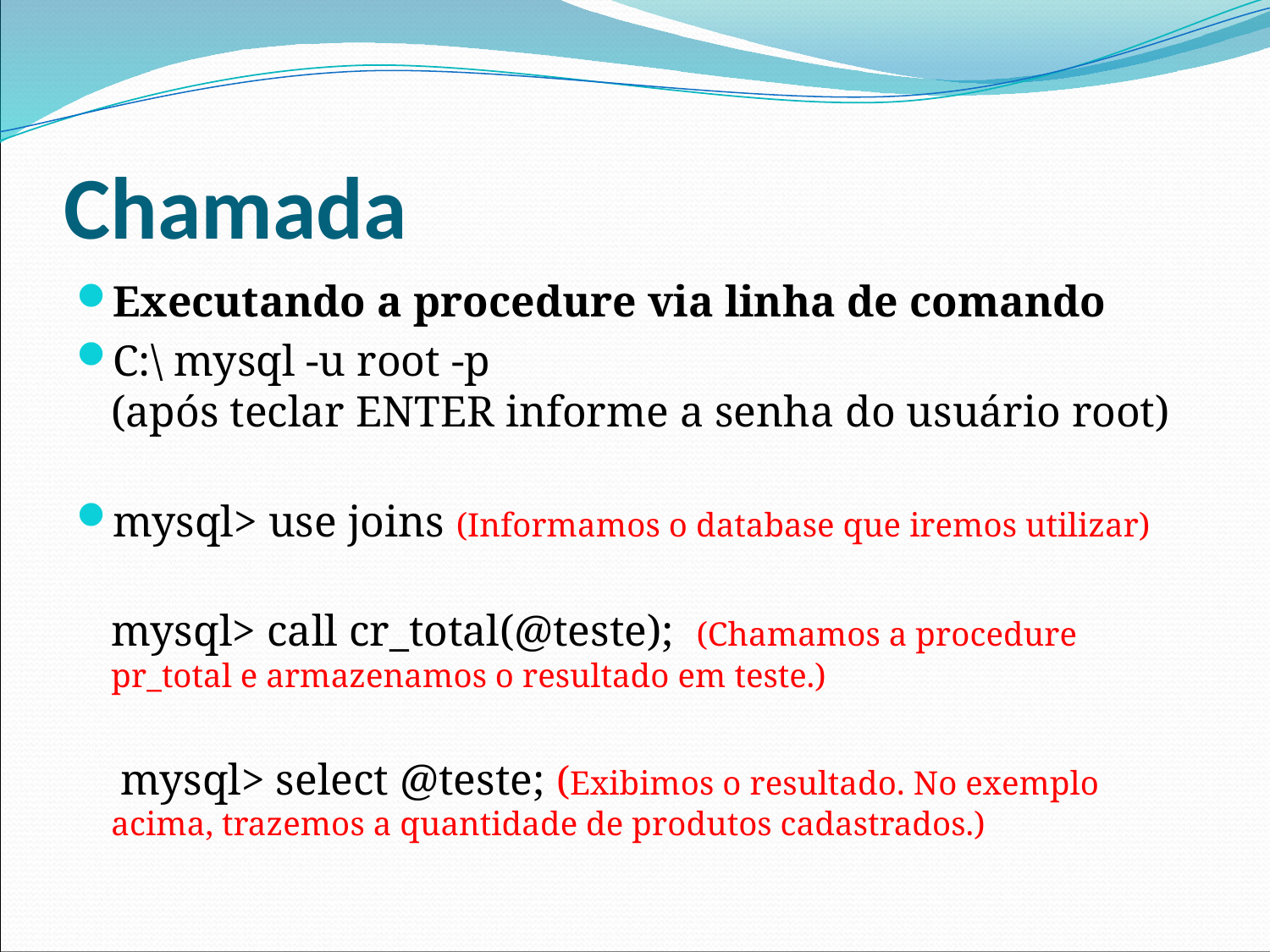

# Chamada
Executando a procedure via linha de comando
C:\ mysql -u root -p
(após teclar ENTER informe a senha do usuário root)
mysql> use joins (Informamos o database que iremos utilizar)
mysql> call cr_total(@teste);  (Chamamos a procedure pr_total e armazenamos o resultado em teste.)
    mysql> select @teste; (Exibimos o resultado. No exemplo acima, trazemos a quantidade de produtos cadastrados.)